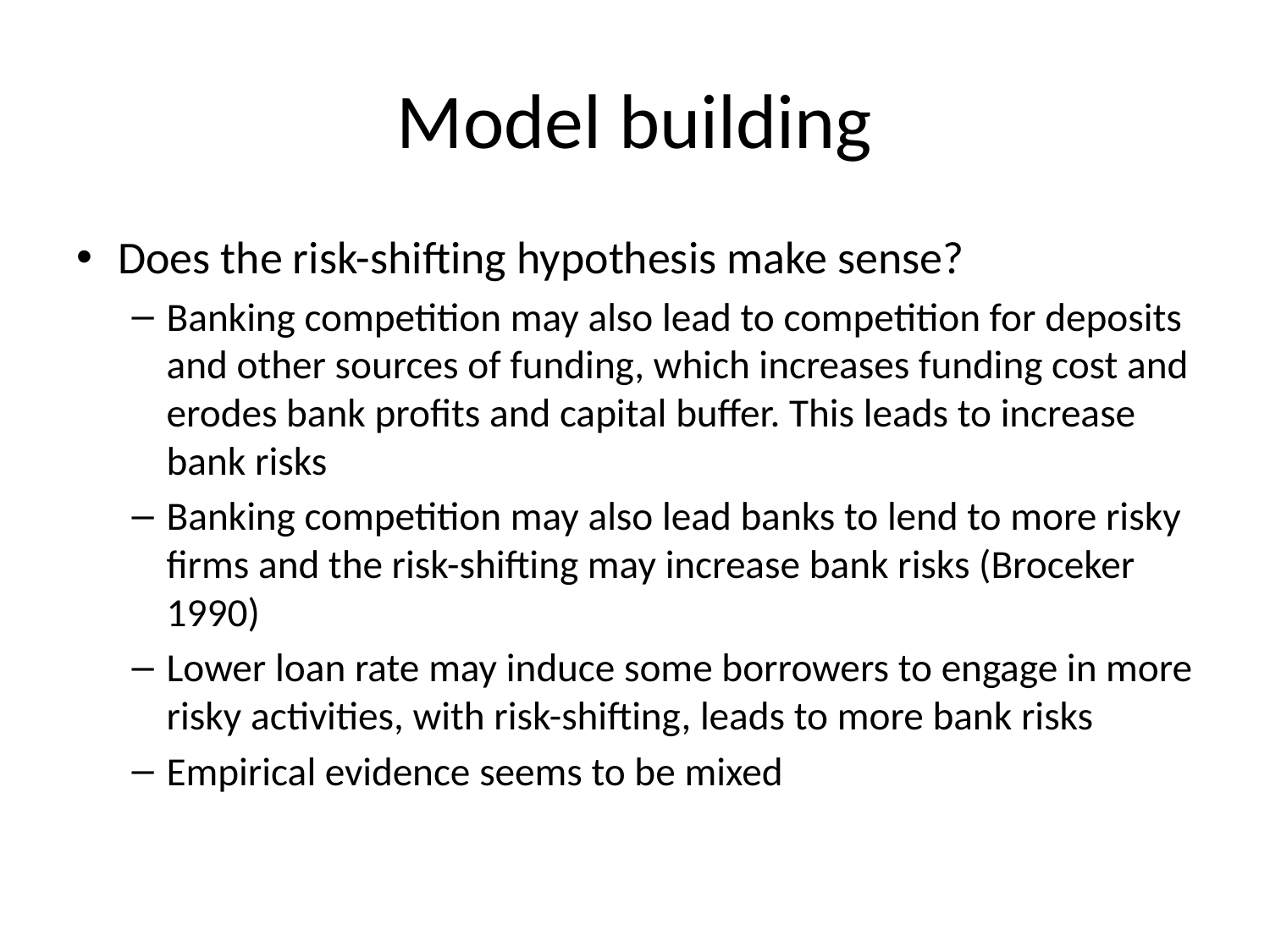

# Model building
Does the risk-shifting hypothesis make sense?
Banking competition may also lead to competition for deposits and other sources of funding, which increases funding cost and erodes bank profits and capital buffer. This leads to increase bank risks
Banking competition may also lead banks to lend to more risky firms and the risk-shifting may increase bank risks (Broceker 1990)
Lower loan rate may induce some borrowers to engage in more risky activities, with risk-shifting, leads to more bank risks
Empirical evidence seems to be mixed